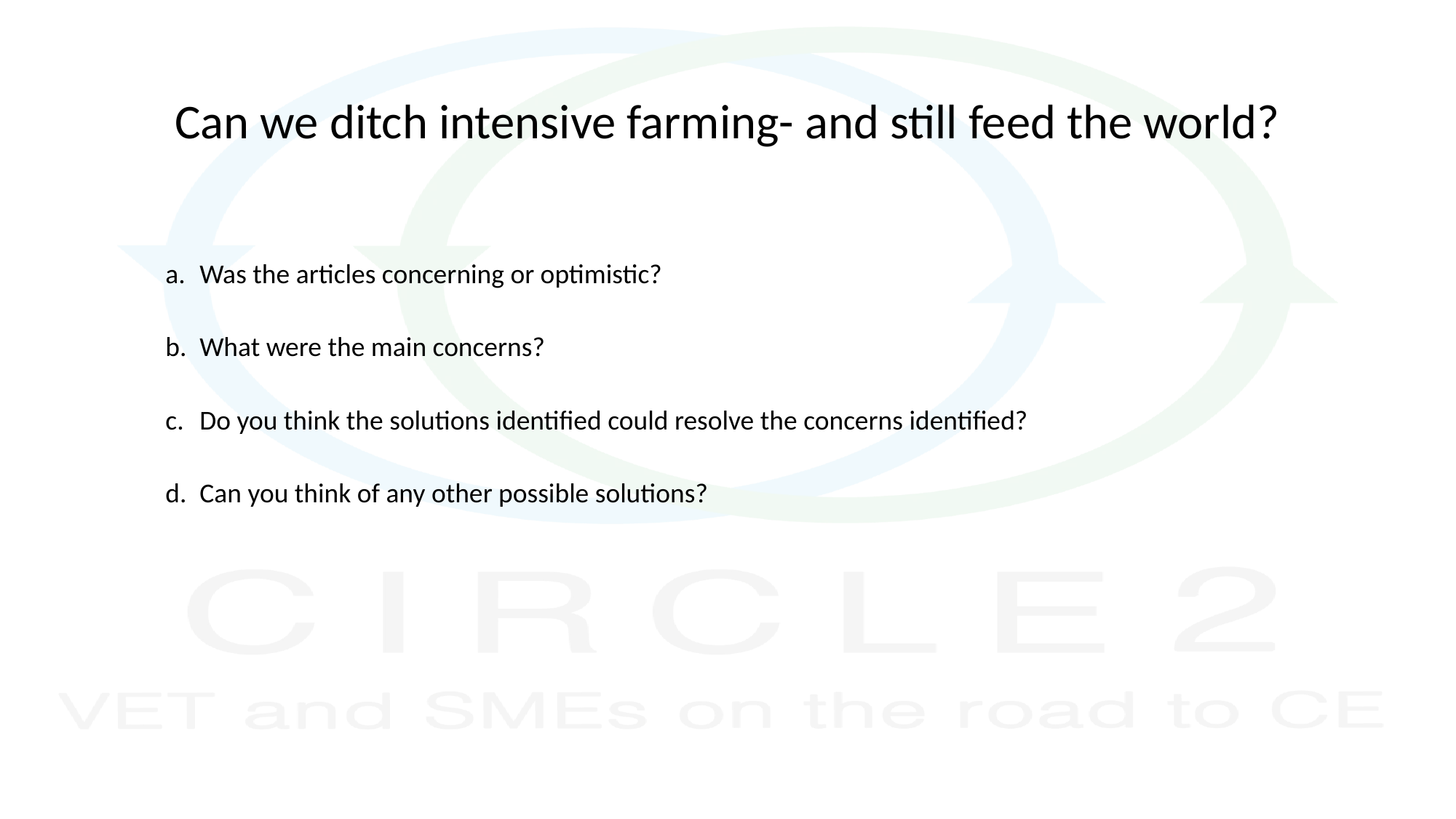

# Can we ditch intensive farming- and still feed the world?
Was the articles concerning or optimistic?
What were the main concerns?
Do you think the solutions identified could resolve the concerns identified?
Can you think of any other possible solutions?